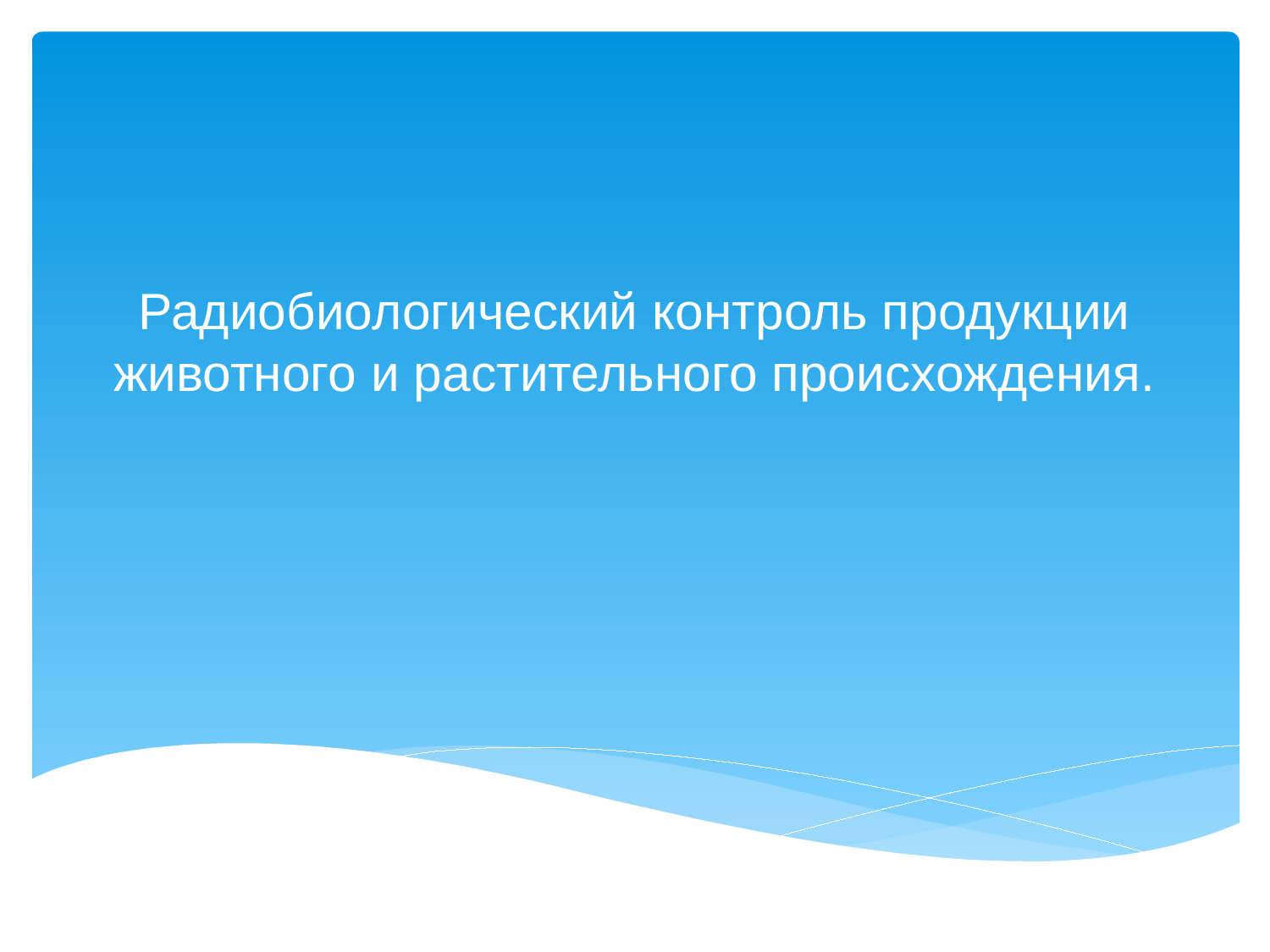

# Радиобиологический контроль продукции животного и растительного происхождения.